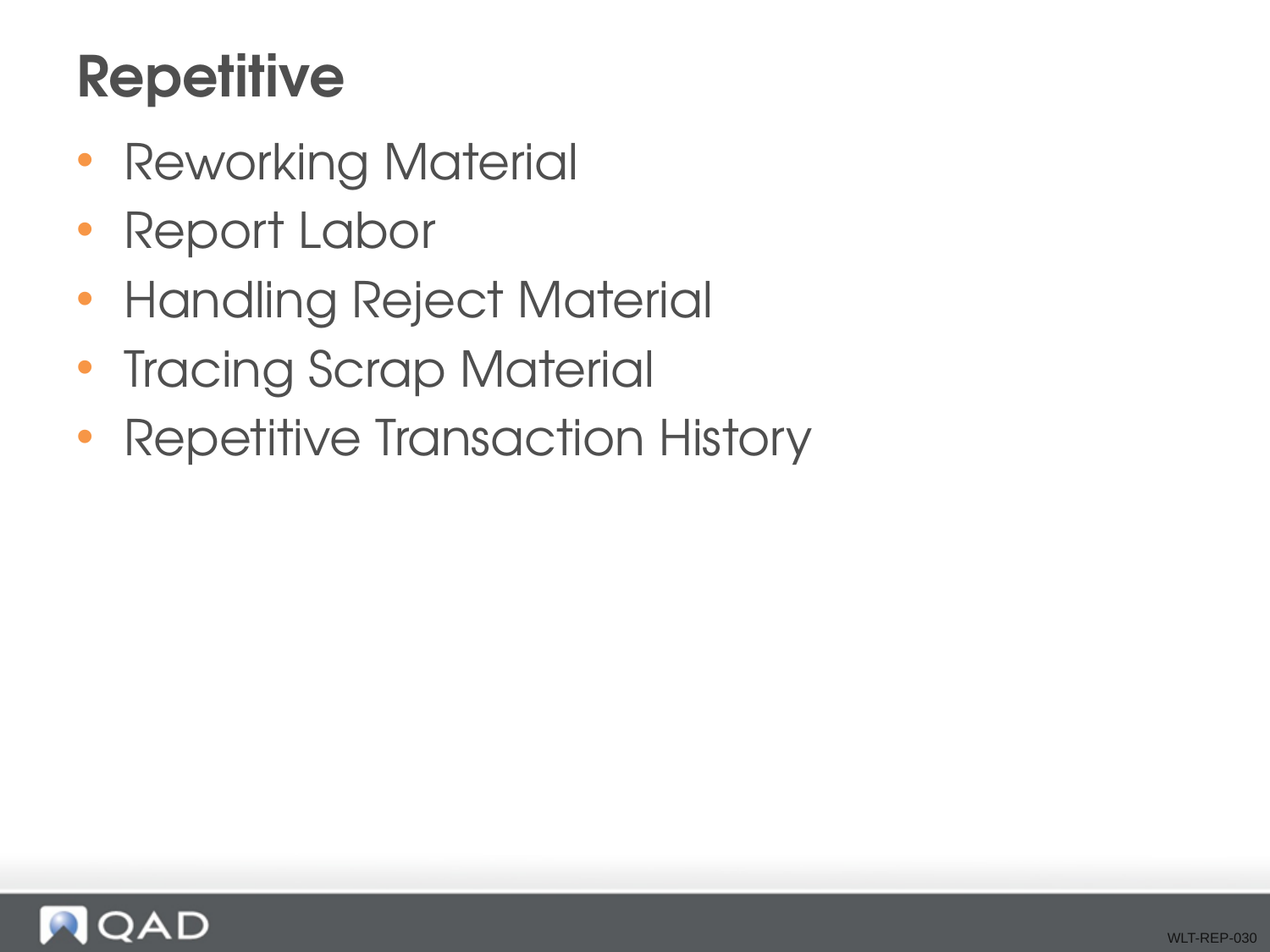

# Repetitive
Reworking Material
Report Labor
Handling Reject Material
Tracing Scrap Material
Repetitive Transaction History

WLT-REP-030